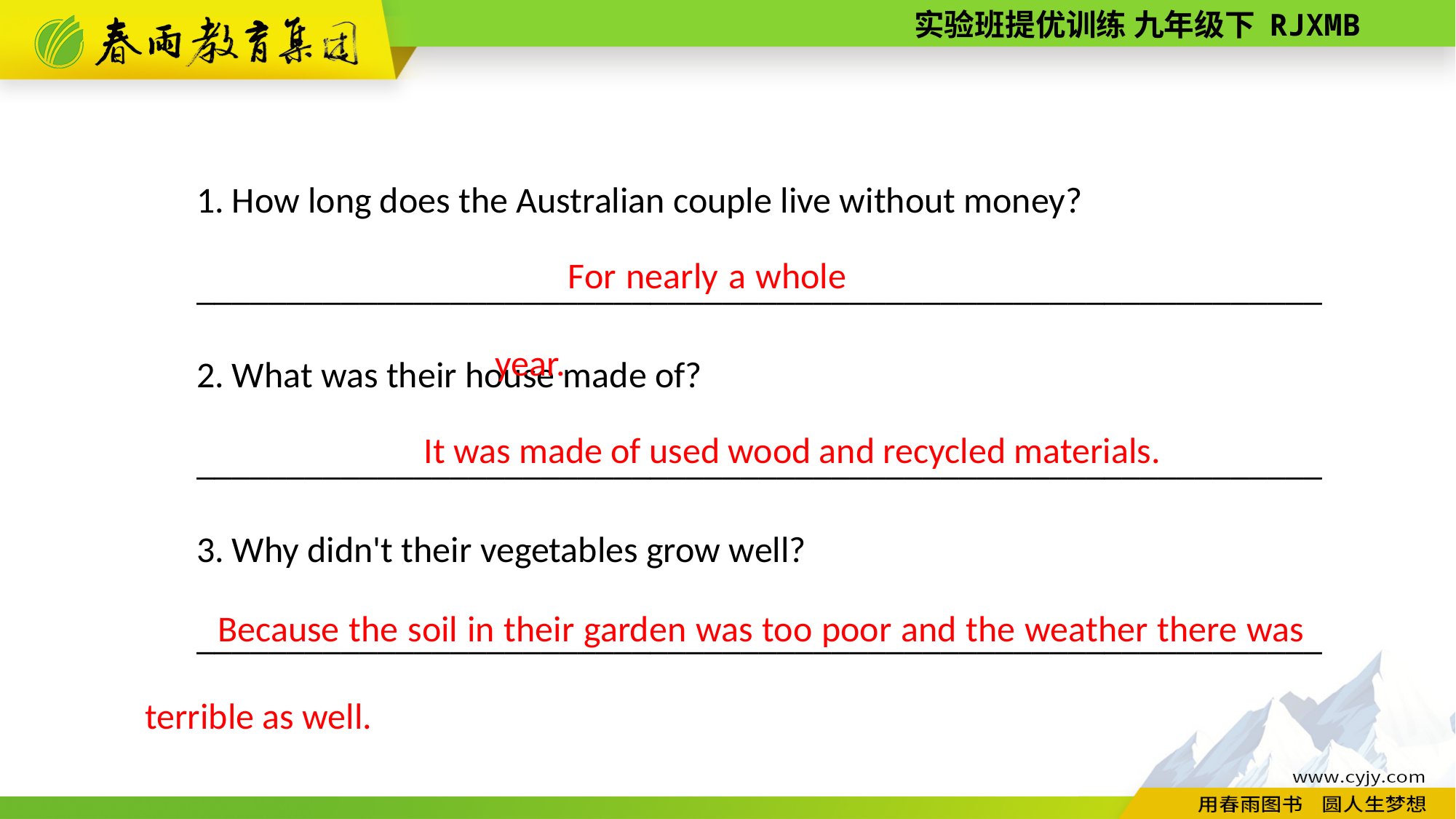

1. How long does the Australian couple live without money?
______________________________________________________________
2. What was their house made of?
______________________________________________________________
3. Why didn't their vegetables grow well?
______________________________________________________________
For nearly a whole year.
It was made of used wood and recycled materials.
Because the soil in their garden was too poor and the weather there was terrible as well.